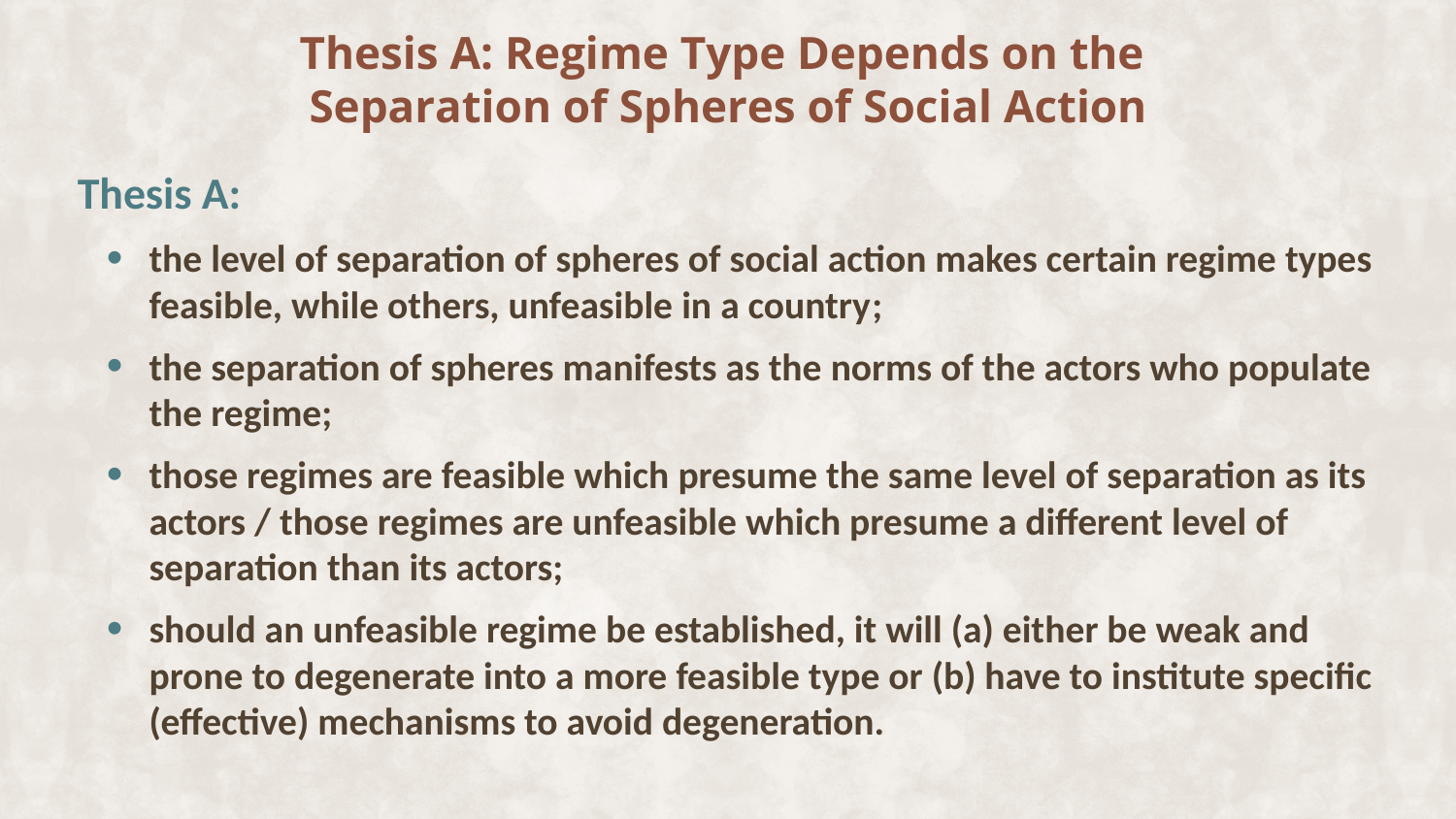

Thesis A: Regime Type Depends on the
Separation of Spheres of Social Action
Thesis A:
the level of separation of spheres of social action makes certain regime types feasible, while others, unfeasible in a country;
the separation of spheres manifests as the norms of the actors who populate the regime;
those regimes are feasible which presume the same level of separation as its actors / those regimes are unfeasible which presume a different level of separation than its actors;
should an unfeasible regime be established, it will (a) either be weak and prone to degenerate into a more feasible type or (b) have to institute specific (effective) mechanisms to avoid degeneration.